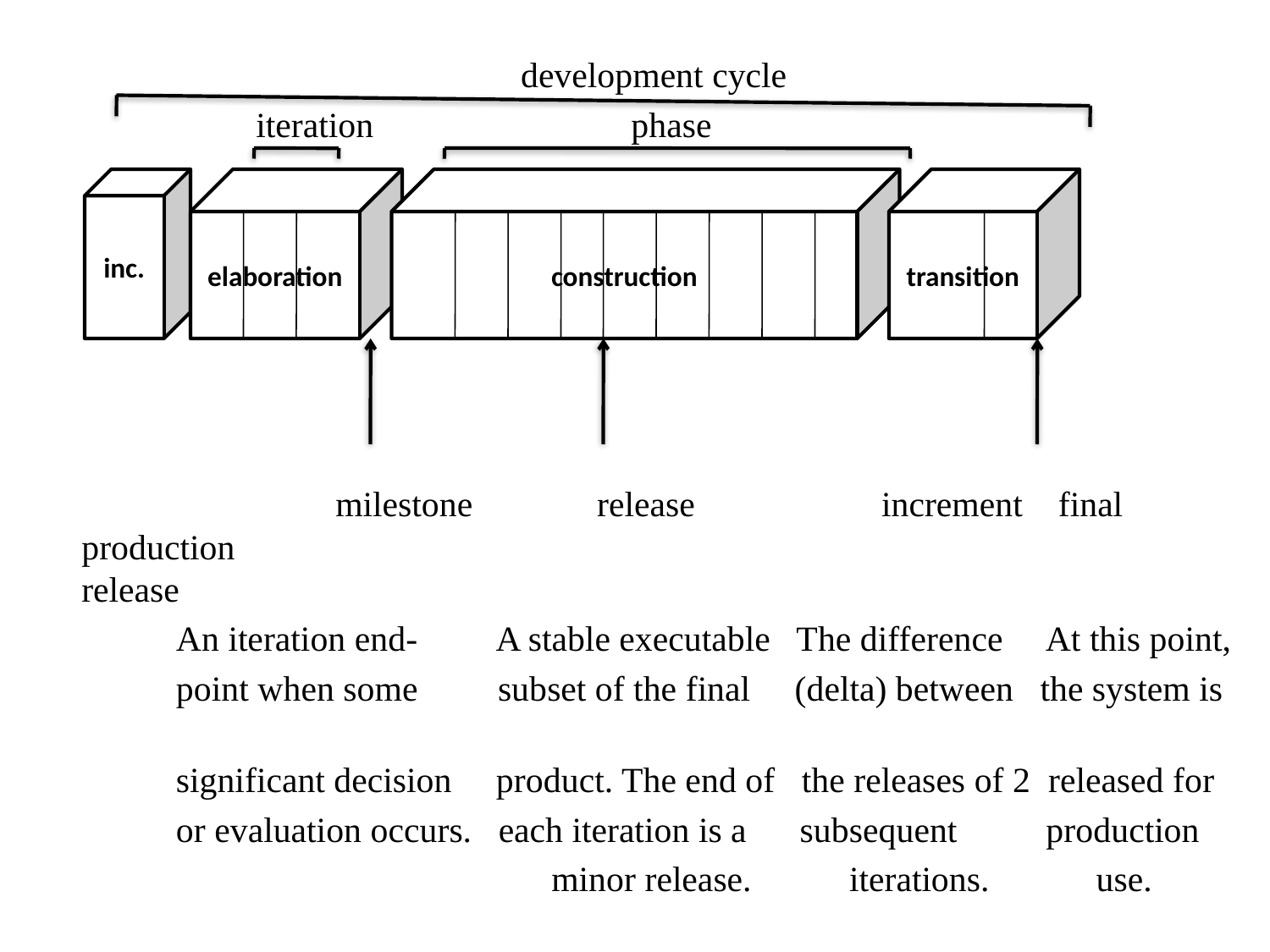

development cycle
                         iteration                             phase

			milestone              release                     increment    final production  	                                                                                                release
                An iteration end-         A stable executable   The difference     At this point,
                point when some         subset of the final     (delta) between   the system is
                significant decision     product. The end of   the releases of 2  released for
                or evaluation occurs.   each iteration is a      subsequent          production
				          minor release.           iterations.            use.

			Fig. Scheduled – oriented terms in the UP

inc.
elaboration
construction
transition